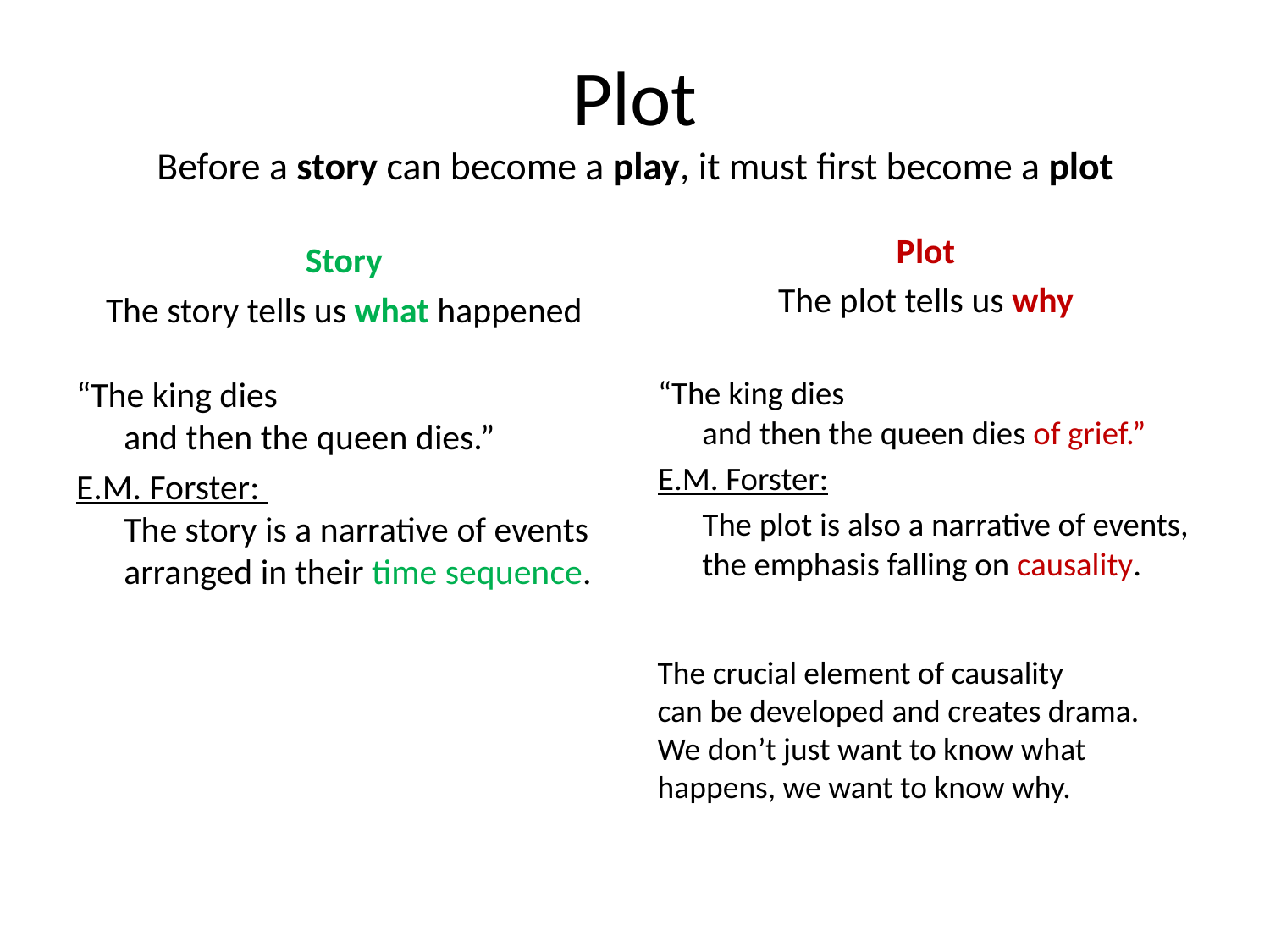

# Plot Before a story can become a play, it must first become a plot
Plot
The plot tells us why
Story
The story tells us what happened
“The king dies
and then the queen dies.”
E.M. Forster:
The story is a narrative of events arranged in their time sequence.
“The king dies
and then the queen dies of grief.”
E.M. Forster:
      The plot is also a narrative of events, the emphasis falling on causality.

The crucial element of causality
can be developed and creates drama.
We don’t just want to know what happens, we want to know why.